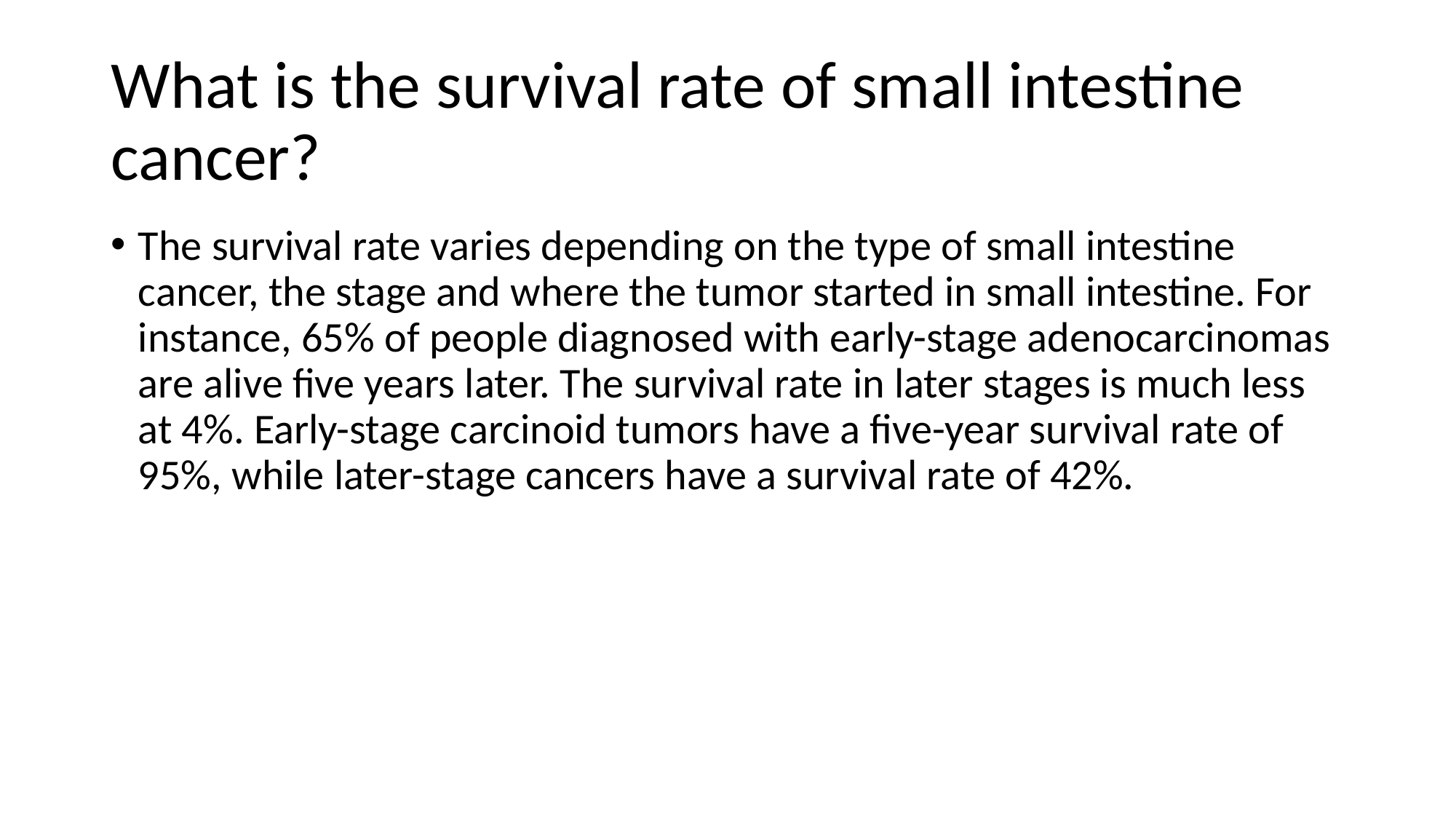

# What is the survival rate of small intestine cancer?
The survival rate varies depending on the type of small intestine cancer, the stage and where the tumor started in small intestine. For instance, 65% of people diagnosed with early-stage adenocarcinomas are alive five years later. The survival rate in later stages is much less at 4%. Early-stage carcinoid tumors have a five-year survival rate of 95%, while later-stage cancers have a survival rate of 42%.